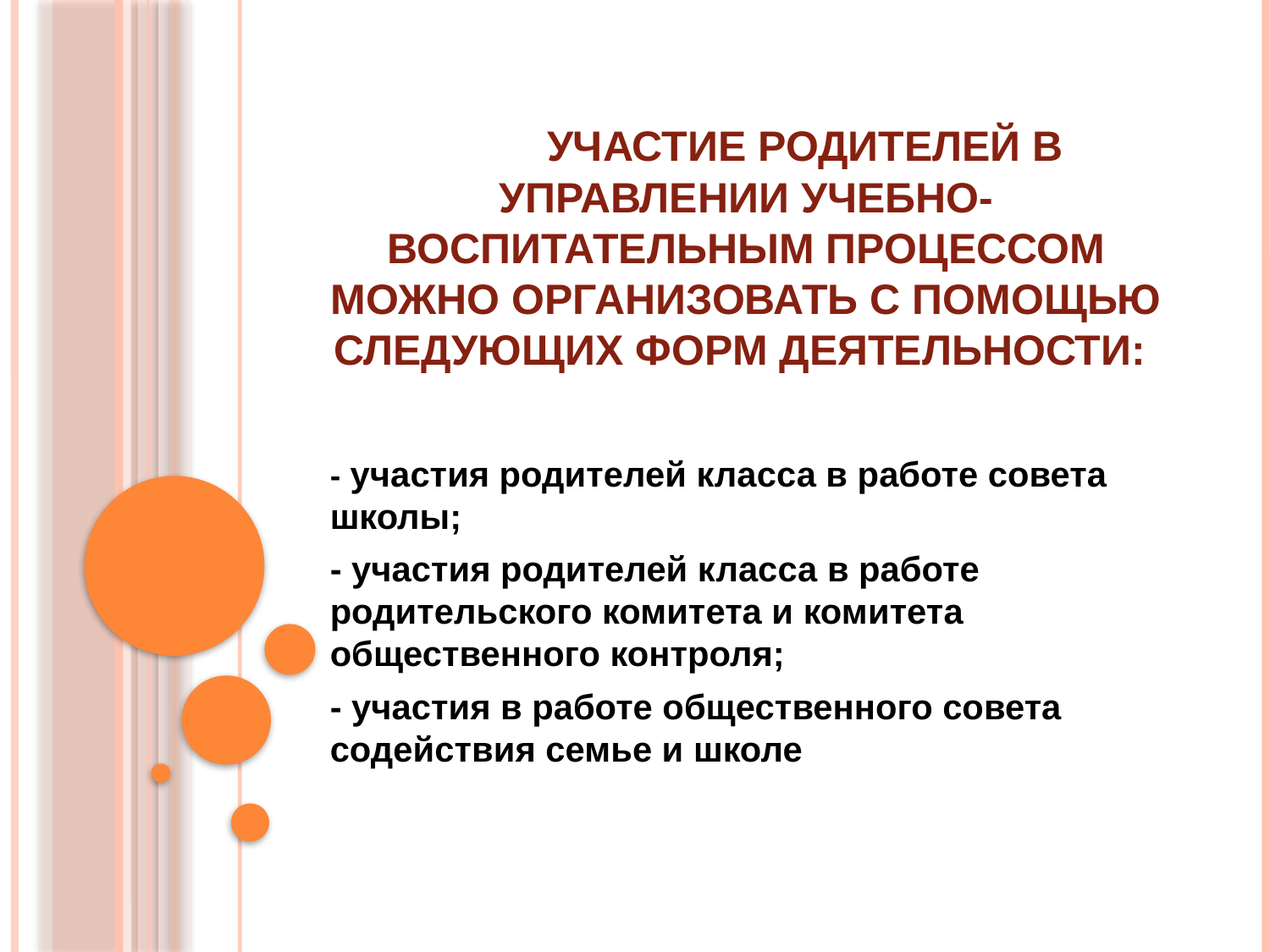

# Участие родителей в управлении учебно-воспитательным процессом можно организовать с помощью следующих форм деятельности:

- участия родителей класса в работе совета школы;
- участия родителей класса в работе родительского комитета и комитета общественного контроля;
- участия в работе общественного совета содействия семье и школе